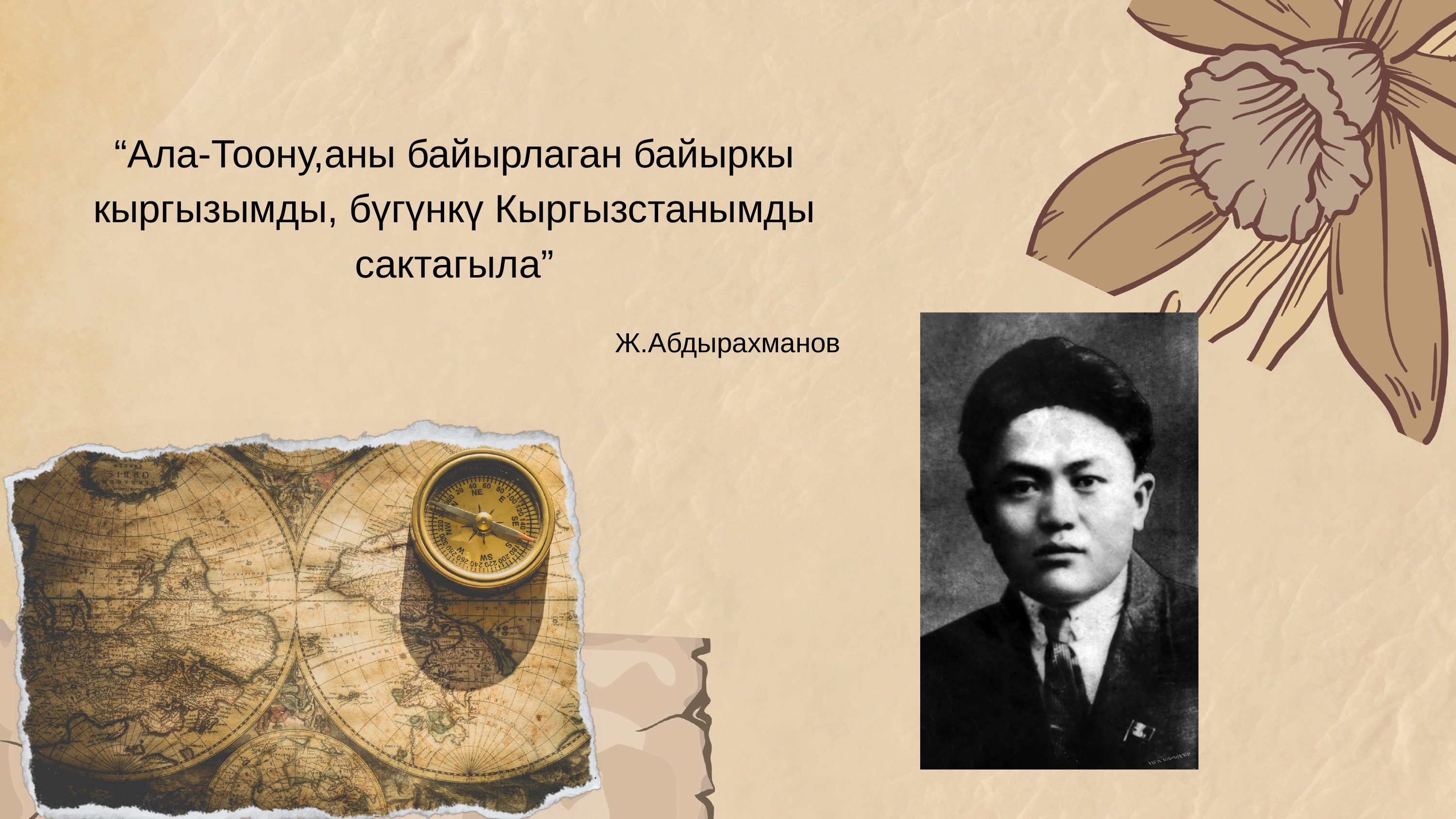

“Ала-Тоону,аны байырлаган байыркы кыргызымды, бүгүнкү Кыргызстанымды сактагыла”

Ж.Абдырахманов